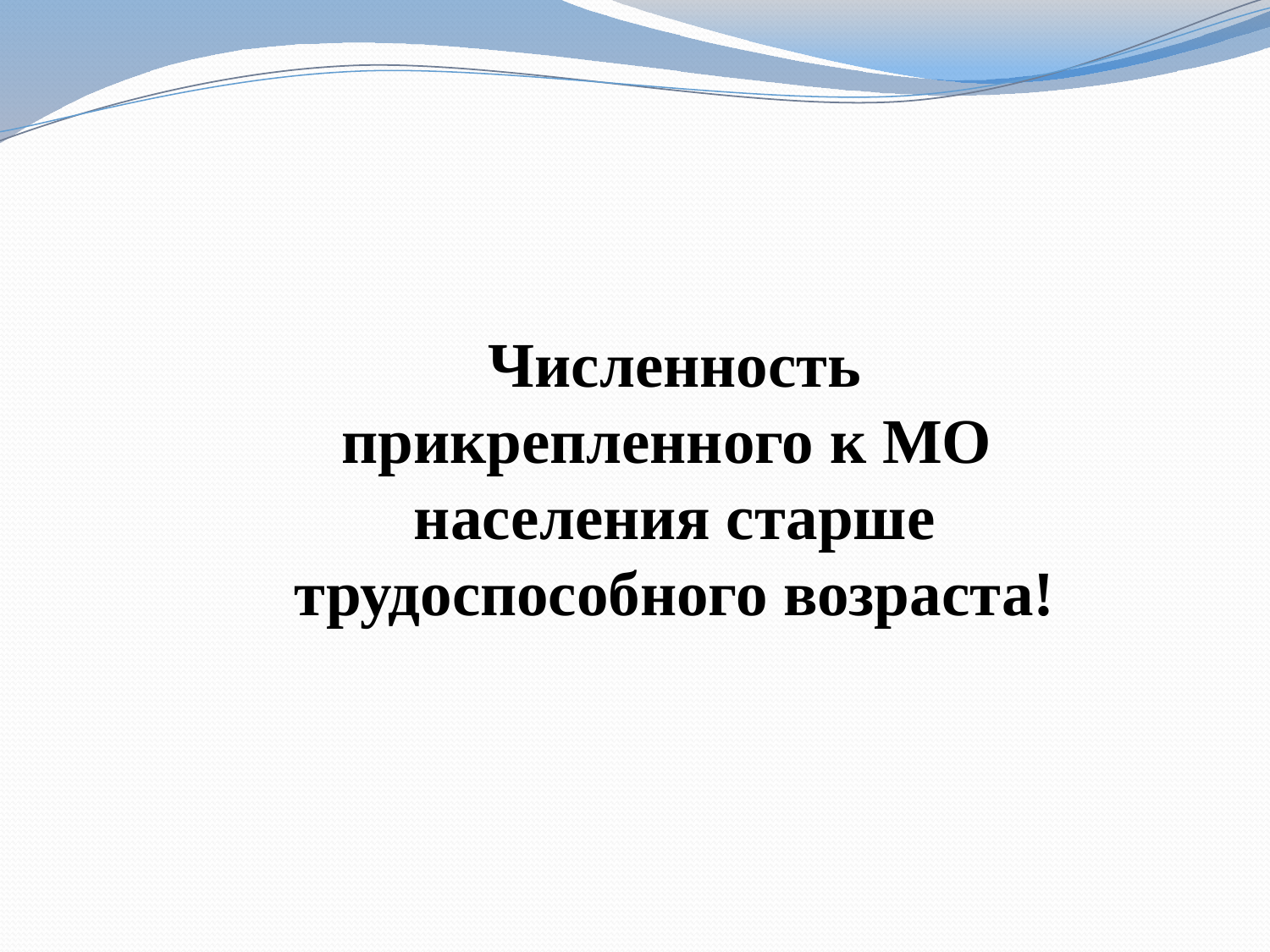

Численность прикрепленного к МО  населения старше трудоспособного возраста!